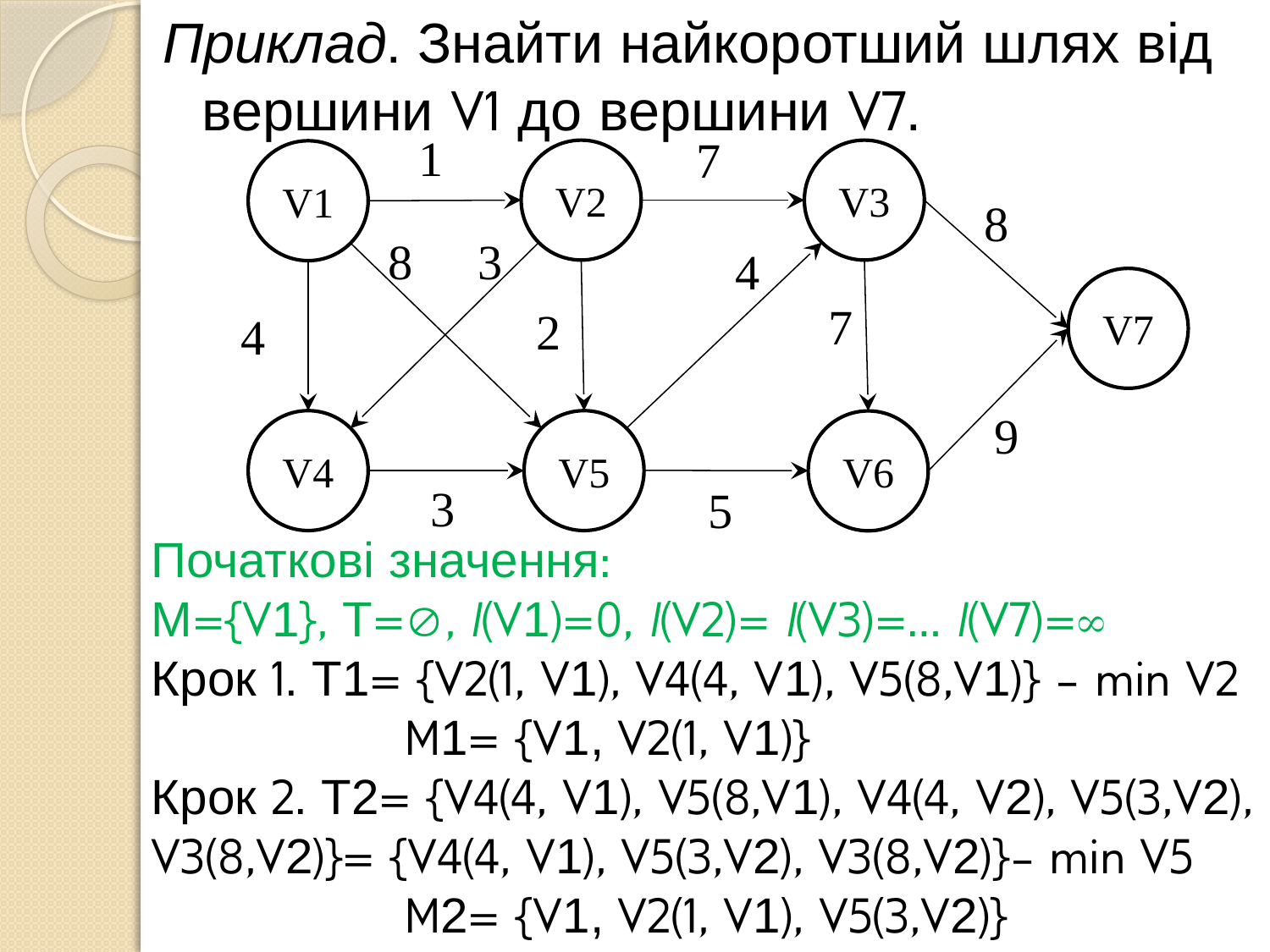

Приклад. Знайти найкоротший шлях від вершини V1 до вершини V7.

1
7
V2
V3
V1
8
8
3
4
V7
7
2
4
9
V4
V5
V6
3
5
Початкові значення:
М={V1}, Т=∅, l(V1)=0, l(V2)= l(V3)=… l(V7)=∞
Крок 1. Т1= {V2(1, V1), V4(4, V1), V5(8,V1)} – min V2
		M1= {V1, V2(1, V1)}
Крок 2. Т2= {V4(4, V1), V5(8,V1), V4(4, V2), V5(3,V2), V3(8,V2)}= {V4(4, V1), V5(3,V2), V3(8,V2)}– min V5
		M2= {V1, V2(1, V1), V5(3,V2)}